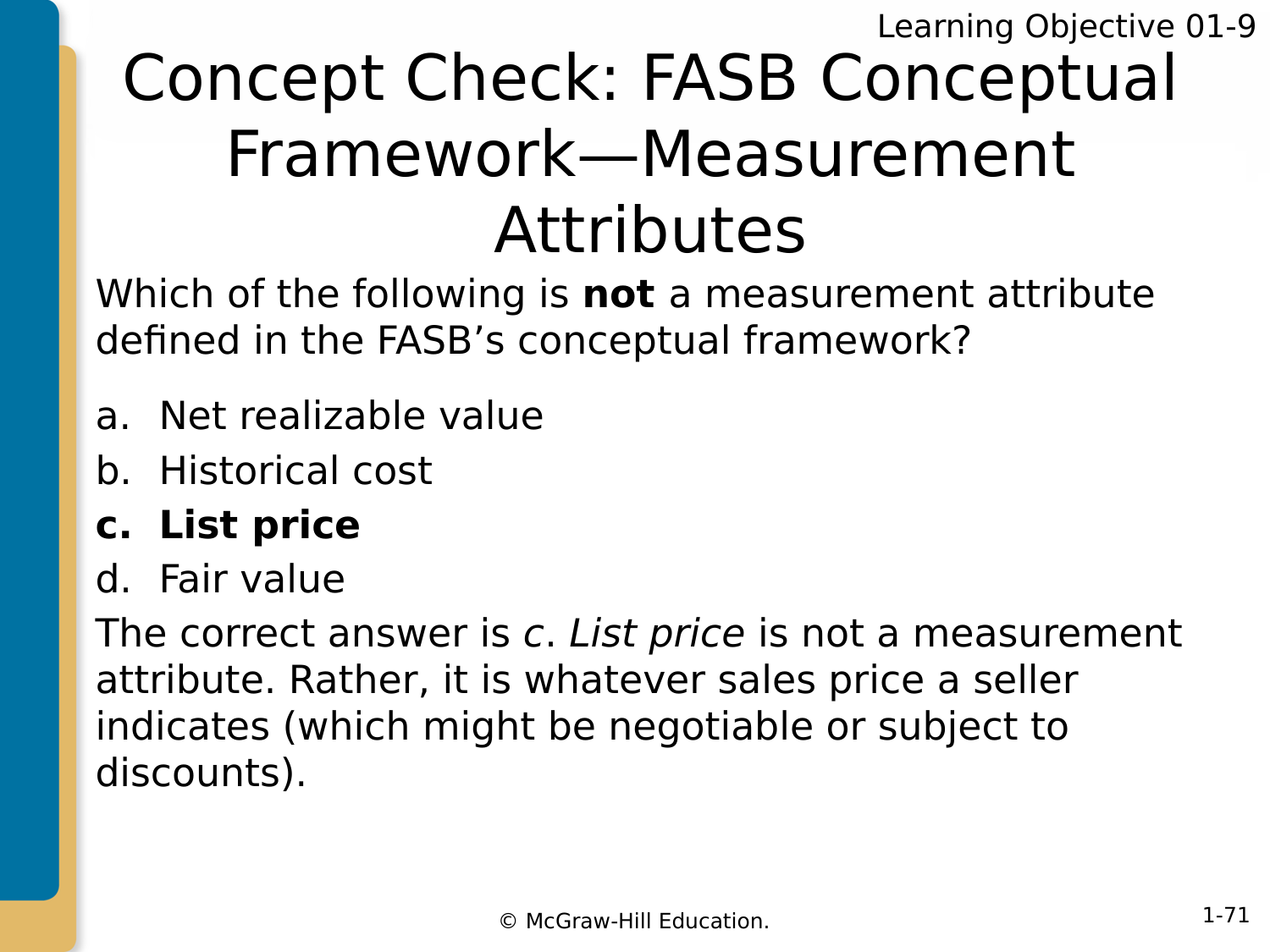

Learning Objective 01-9
# Concept Check: FASB Conceptual Framework—Measurement Attributes
Which of the following is not a measurement attribute defined in the FASB’s conceptual framework?
Net realizable value
Historical cost
List price
Fair value
The correct answer is c. List price is not a measurement attribute. Rather, it is whatever sales price a seller indicates (which might be negotiable or subject to discounts).